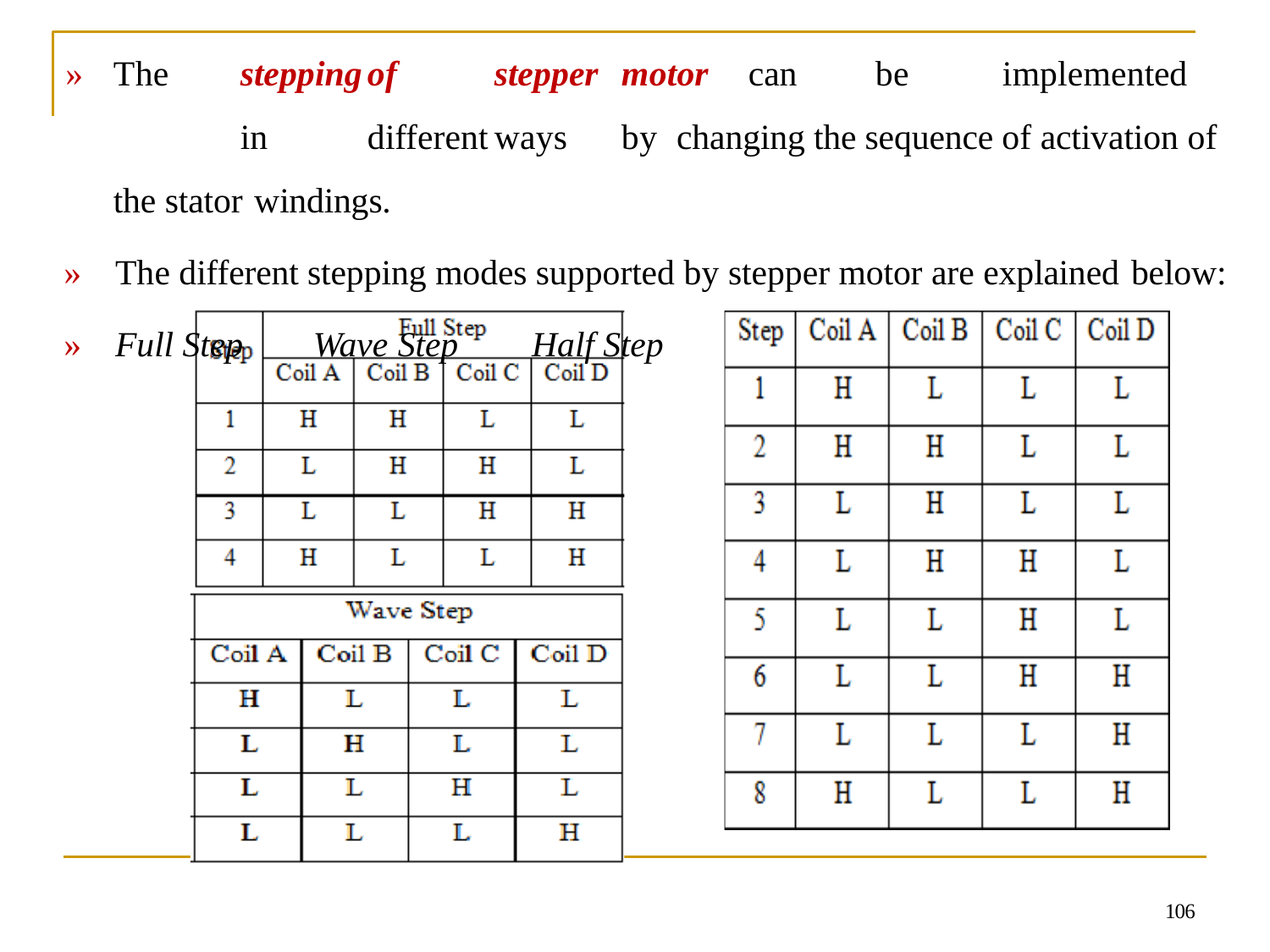

»	The	stepping	of	stepper	motor	can	be	implemented	in	different	ways	by  changing the sequence of activation of the stator windings.
»	The different stepping modes supported by stepper motor are explained below:
»	Full Step	Wave Step	Half Step

106